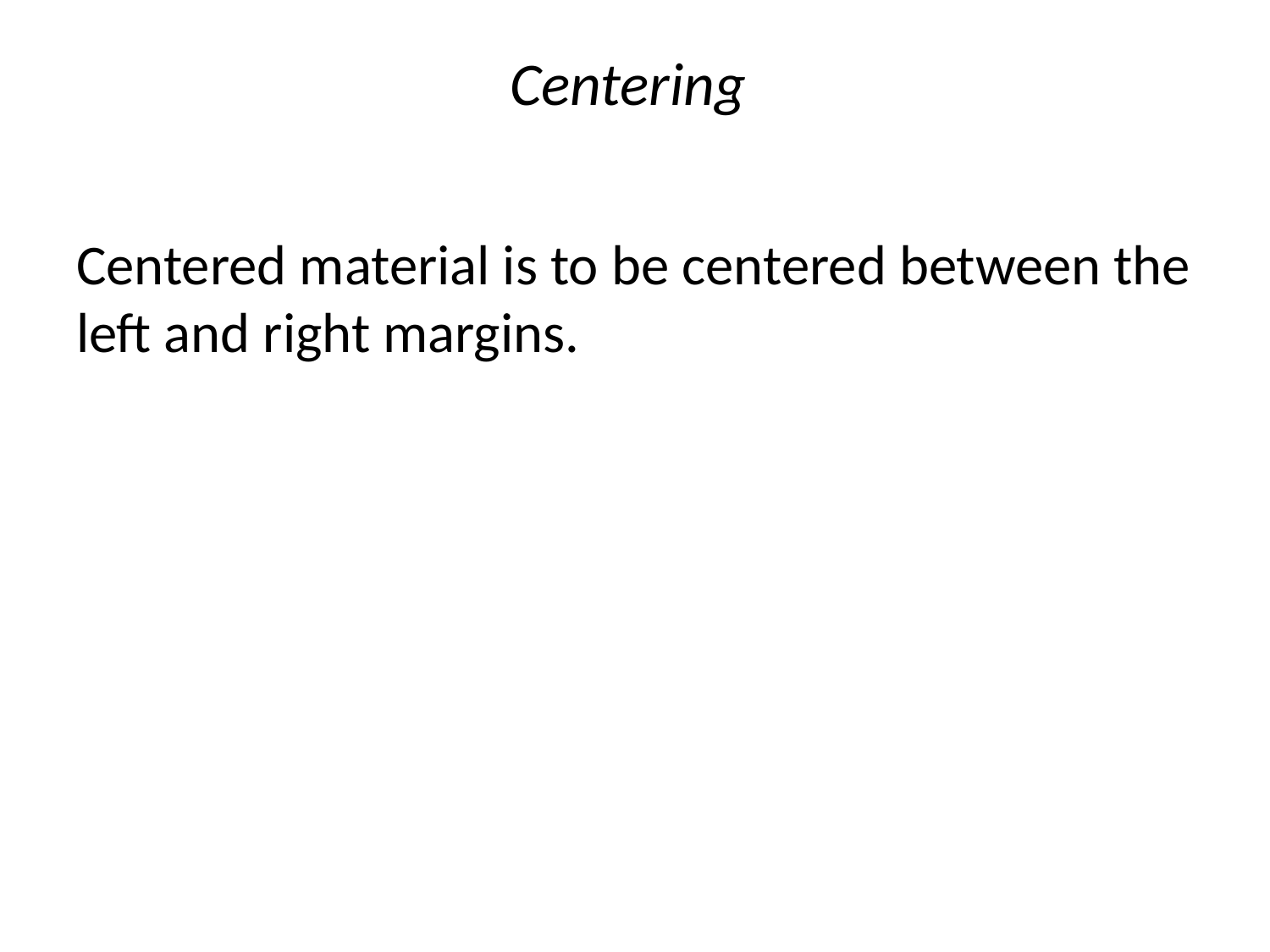

# Centering
Centered material is to be centered between the left and right margins.